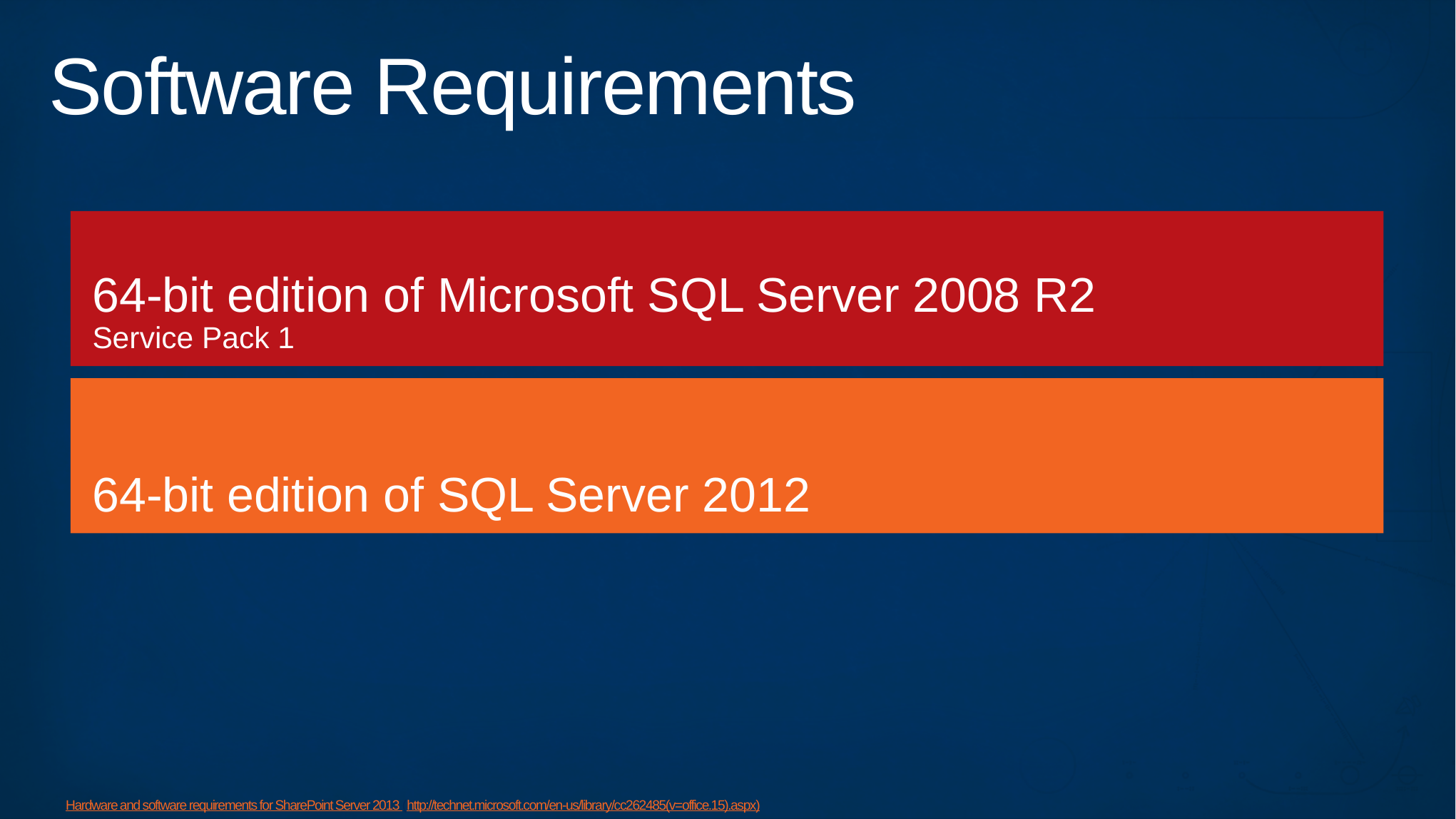

# Software Requirements
64-bit edition of Microsoft SQL Server 2008 R2
Service Pack 1
64-bit edition of SQL Server 2012
Hardware and software requirements for SharePoint Server 2013 (http://technet.microsoft.com/en-us/library/cc262485(v=office.15).aspx)